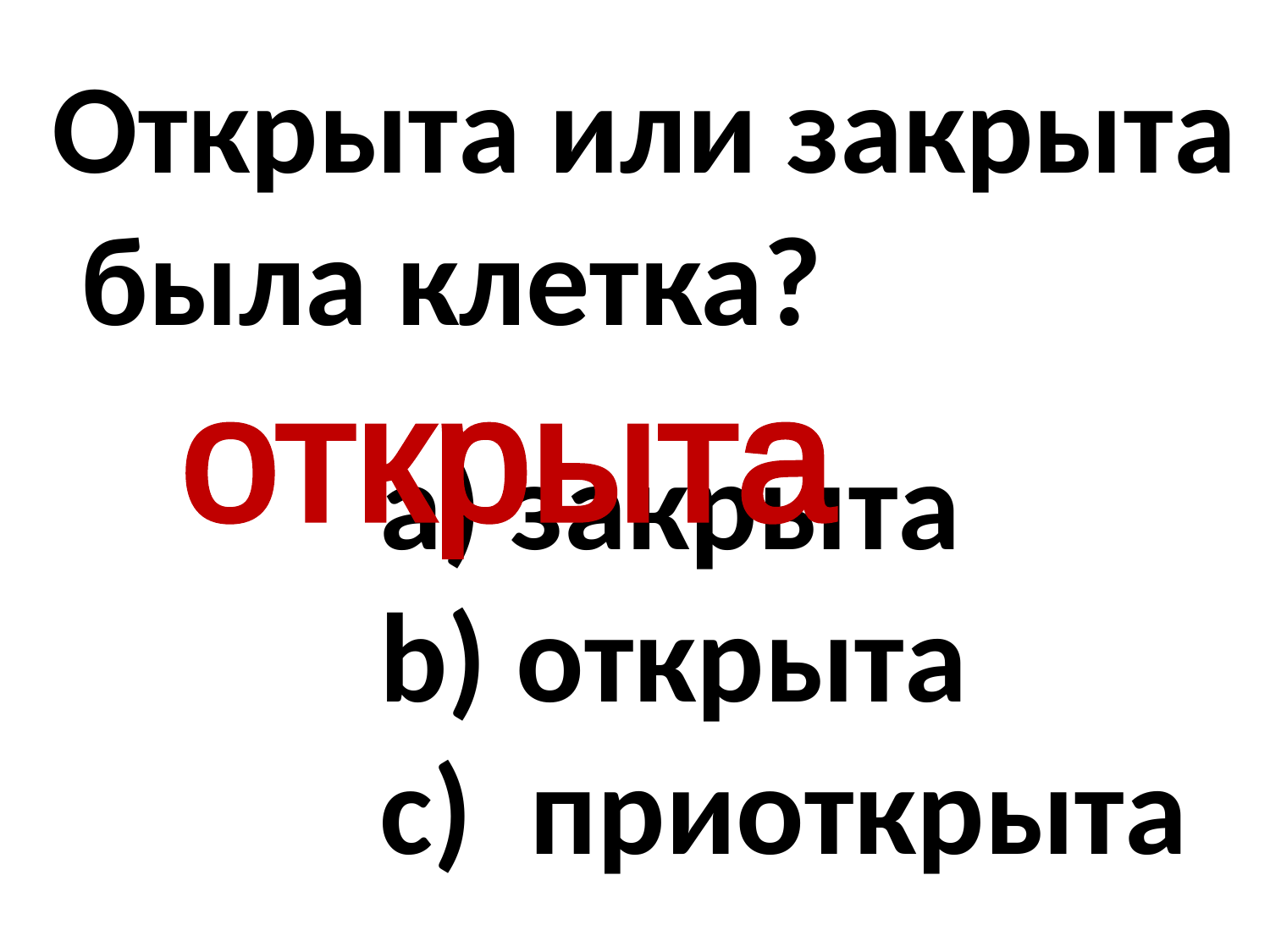

Открыта или закрыта
 была клетка?
открыта
 закрыта
 открыта
  приоткрыта